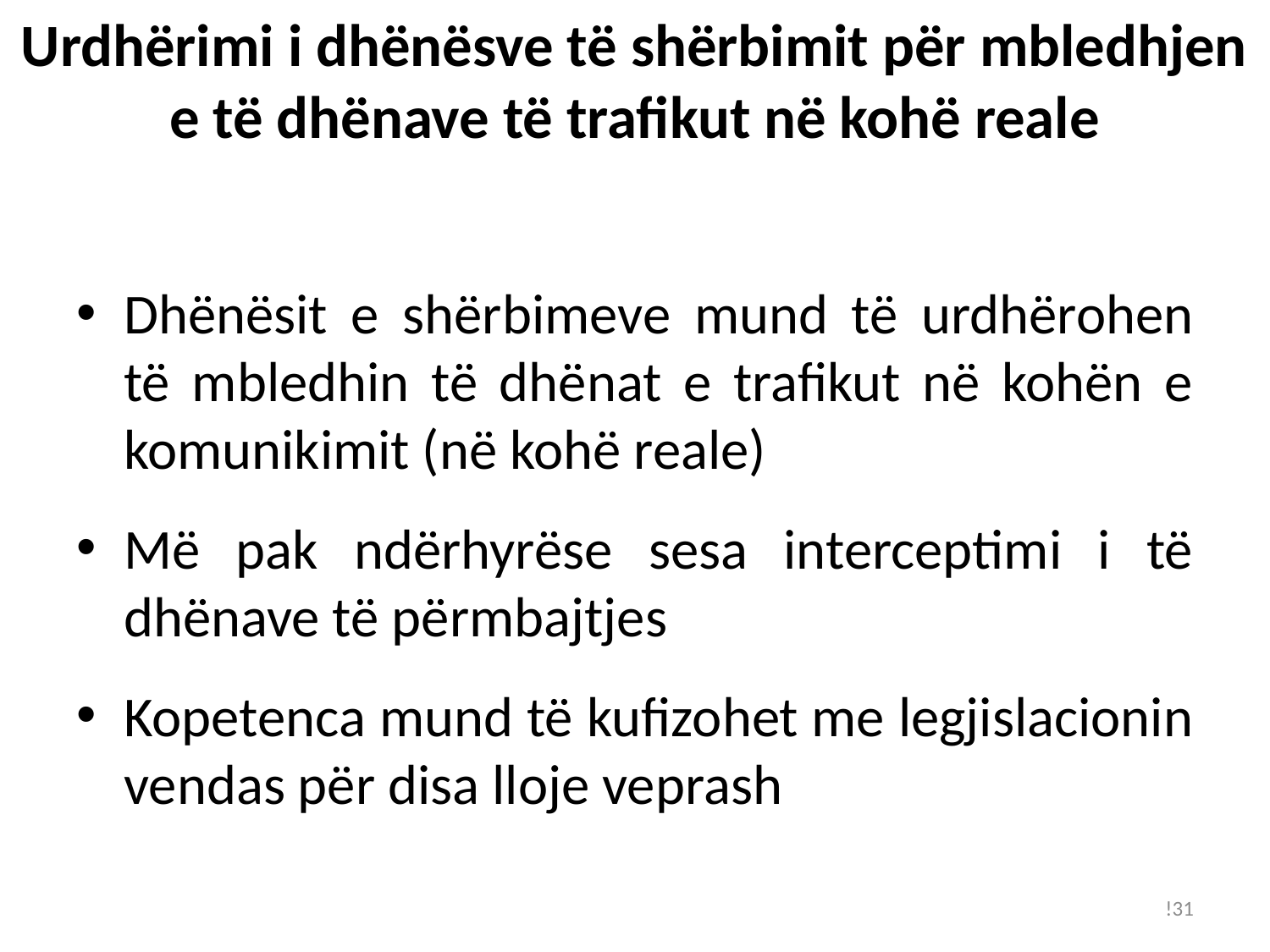

# Urdhërimi i dhënësve të shërbimit për mbledhjen e të dhënave të trafikut në kohë reale
Dhënësit e shërbimeve mund të urdhërohen të mbledhin të dhënat e trafikut në kohën e komunikimit (në kohë reale)
Më pak ndërhyrëse sesa interceptimi i të dhënave të përmbajtjes
Kopetenca mund të kufizohet me legjislacionin vendas për disa lloje veprash
!31